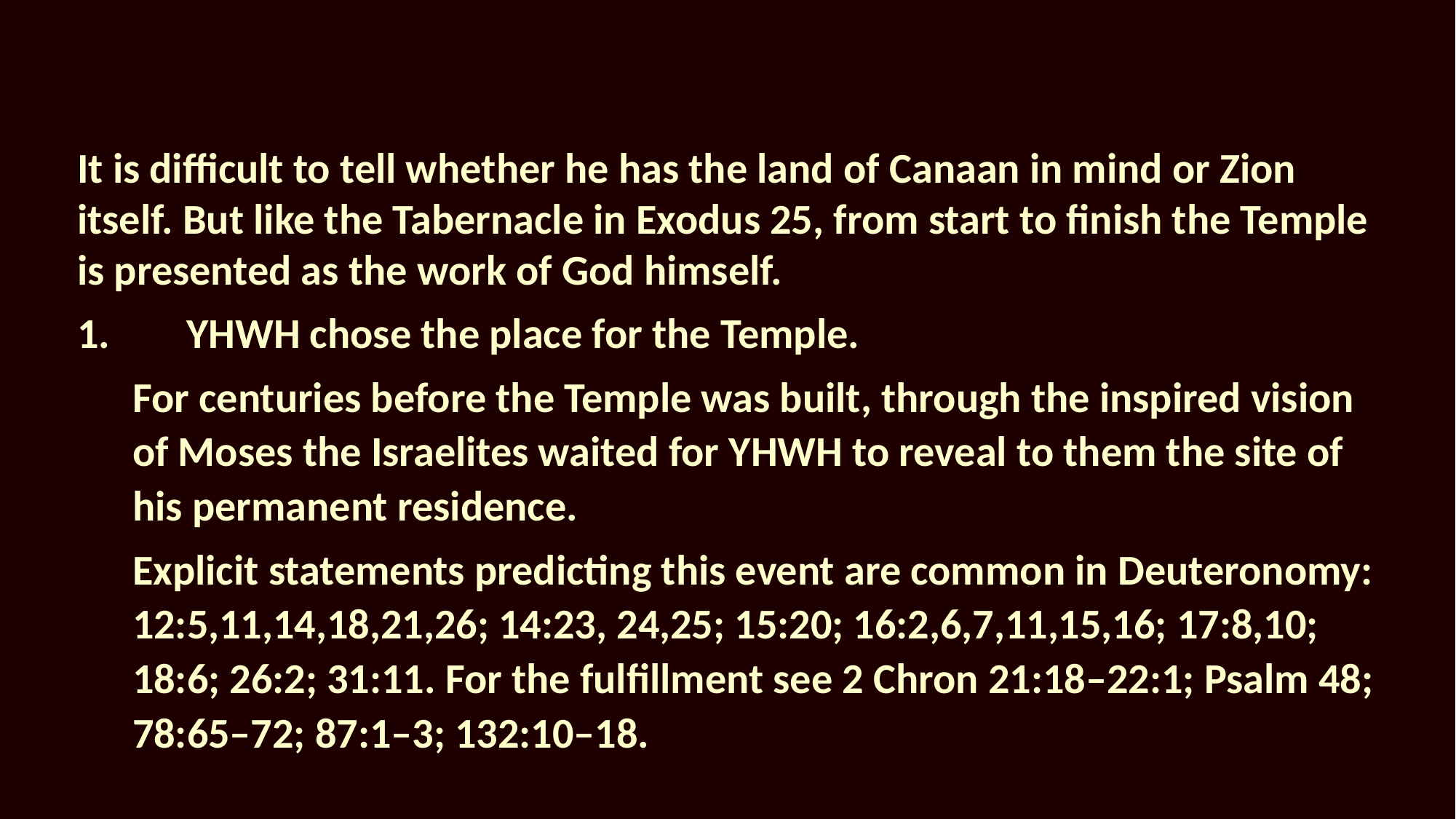

It is difficult to tell whether he has the land of Canaan in mind or Zion itself. But like the Tabernacle in Exodus 25, from start to finish the Temple is presented as the work of God himself.
1.	YHWH chose the place for the Temple.
For centuries before the Temple was built, through the inspired vision of Moses the Israelites waited for YHWH to reveal to them the site of his permanent residence.
Explicit statements predicting this event are common in Deuteronomy: 12:5,11,14,18,21,26; 14:23, 24,25; 15:20; 16:2,6,7,11,15,16; 17:8,10; 18:6; 26:2; 31:11. For the fulfillment see 2 Chron 21:18–22:1; Psalm 48; 78:65–72; 87:1–3; 132:10–18.